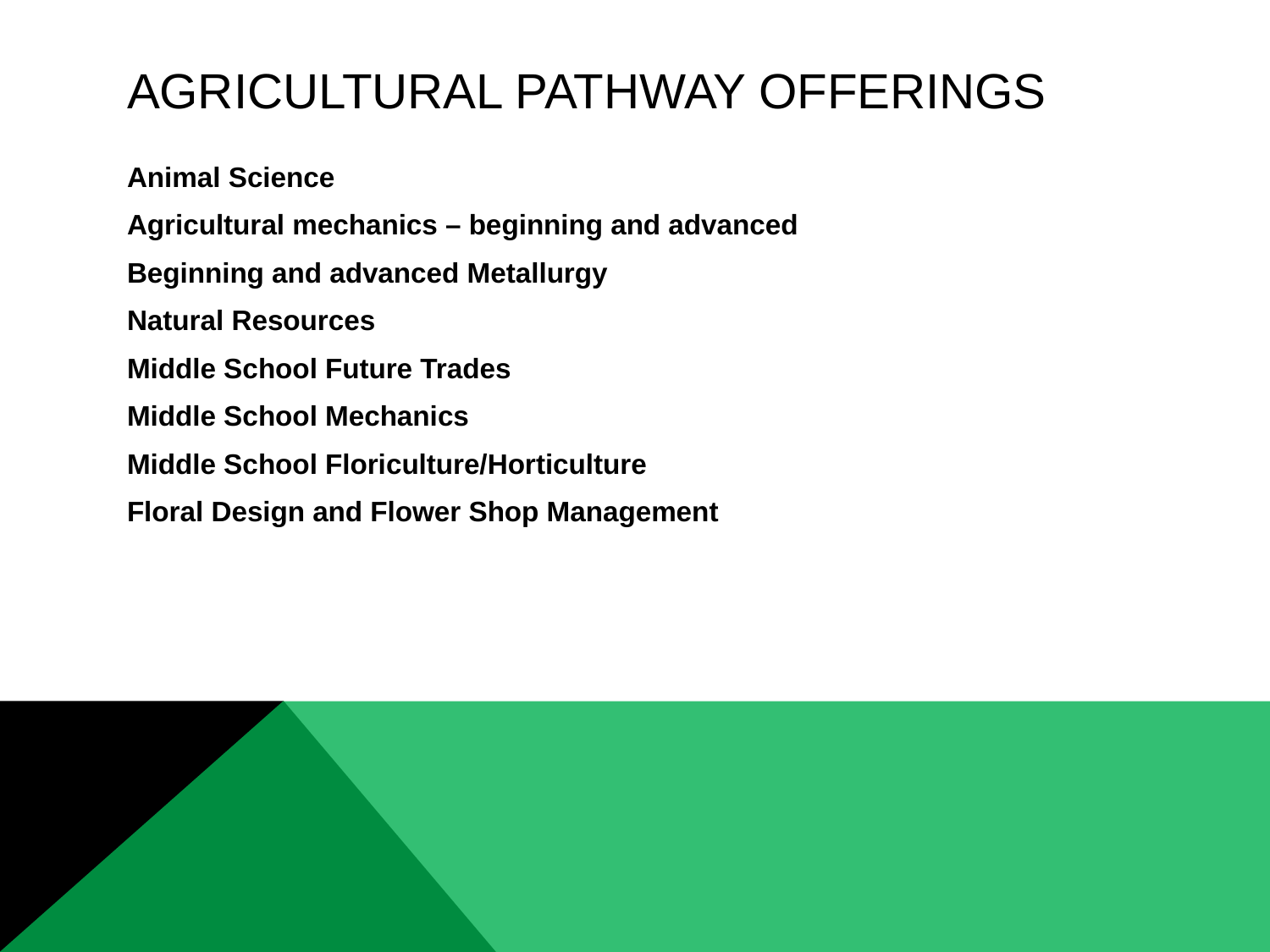

# Agricultural Pathway Offerings
Animal Science
Agricultural mechanics – beginning and advanced
Beginning and advanced Metallurgy
Natural Resources
Middle School Future Trades
Middle School Mechanics
Middle School Floriculture/Horticulture
Floral Design and Flower Shop Management